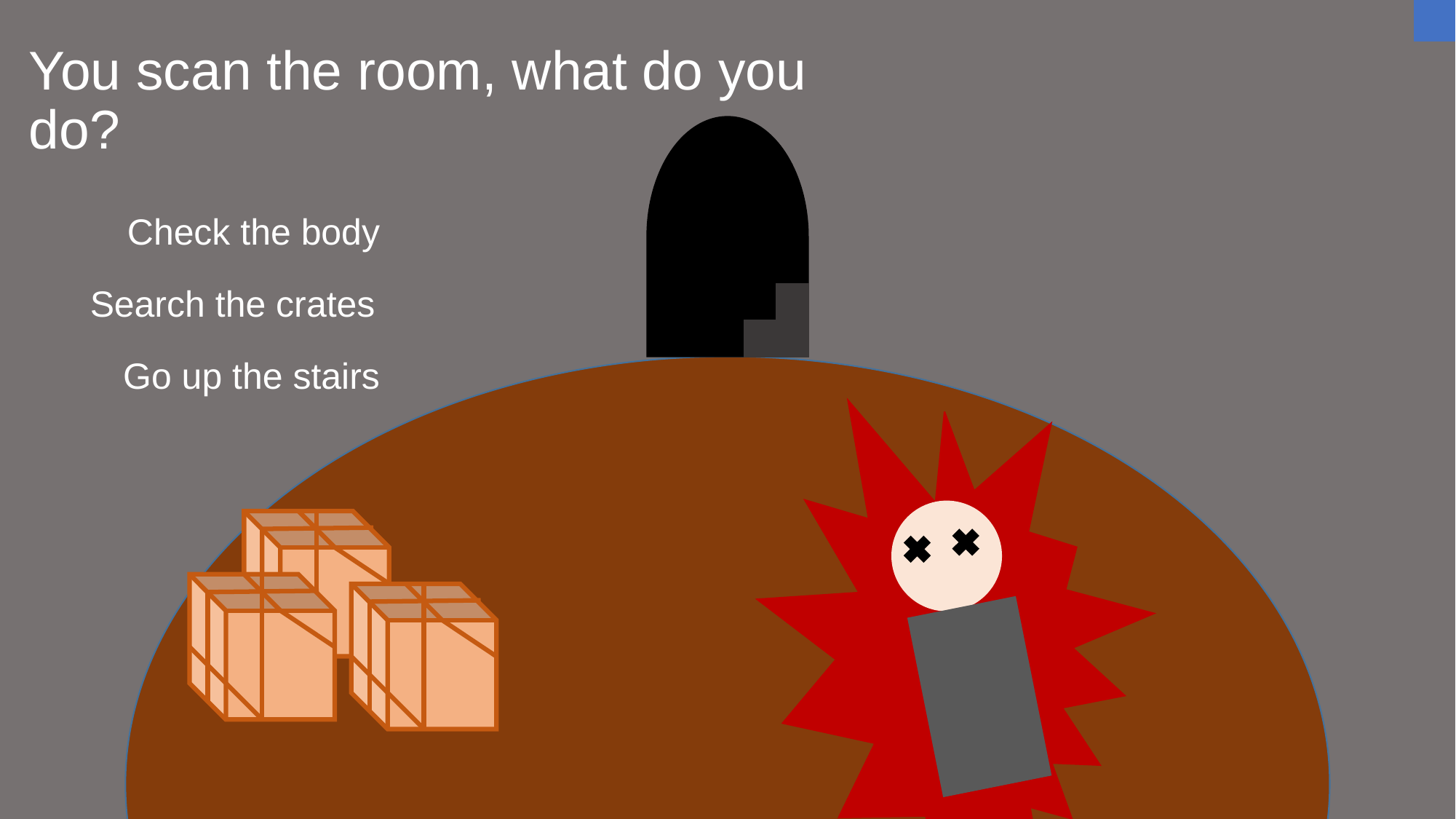

# You scan the room, what do you do?

Check the body
Search the crates

Go up the stairs